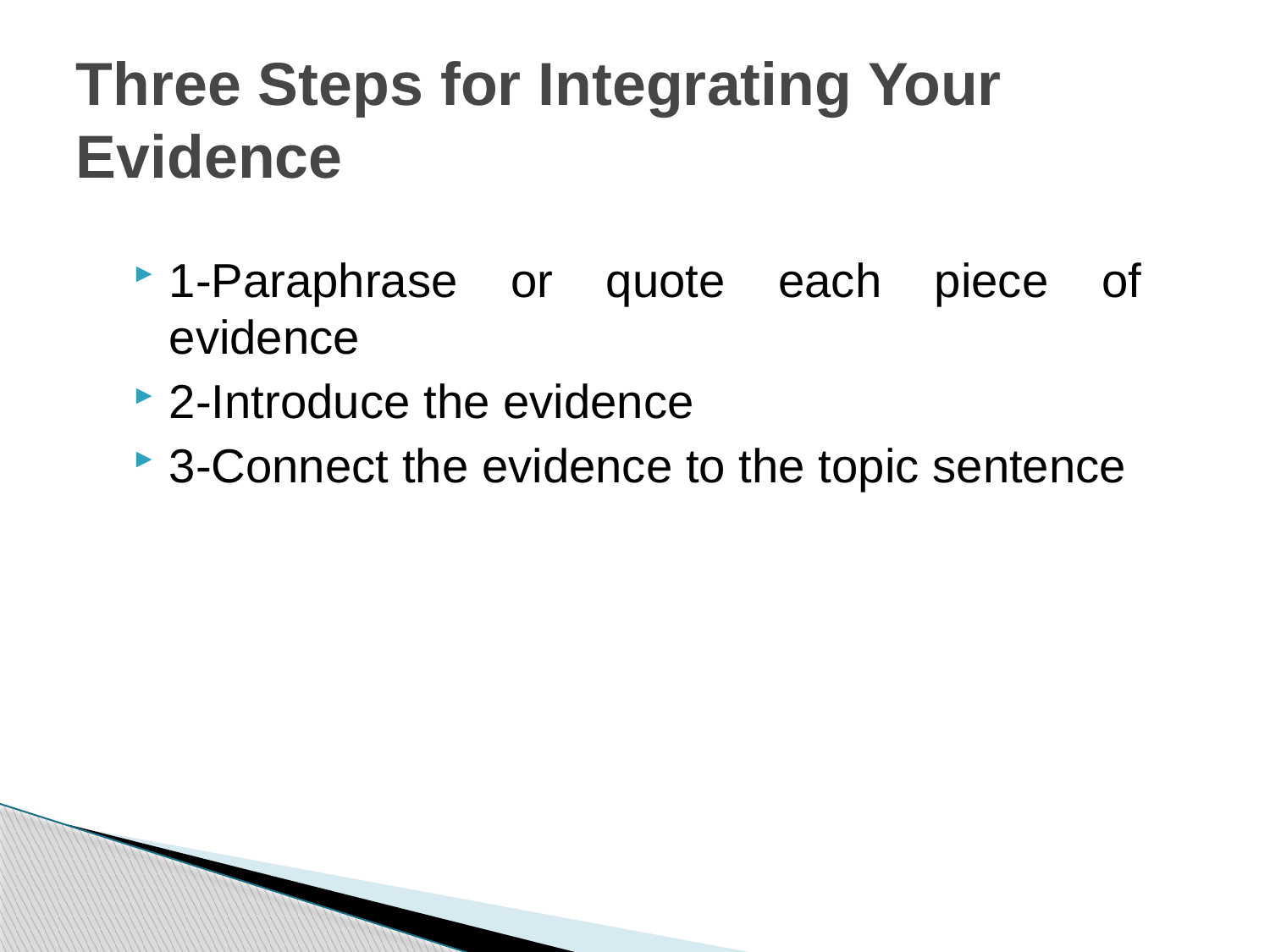

# Three Steps for Integrating Your Evidence
1-Paraphrase or quote each piece of evidence
2-Introduce the evidence
3-Connect the evidence to the topic sentence